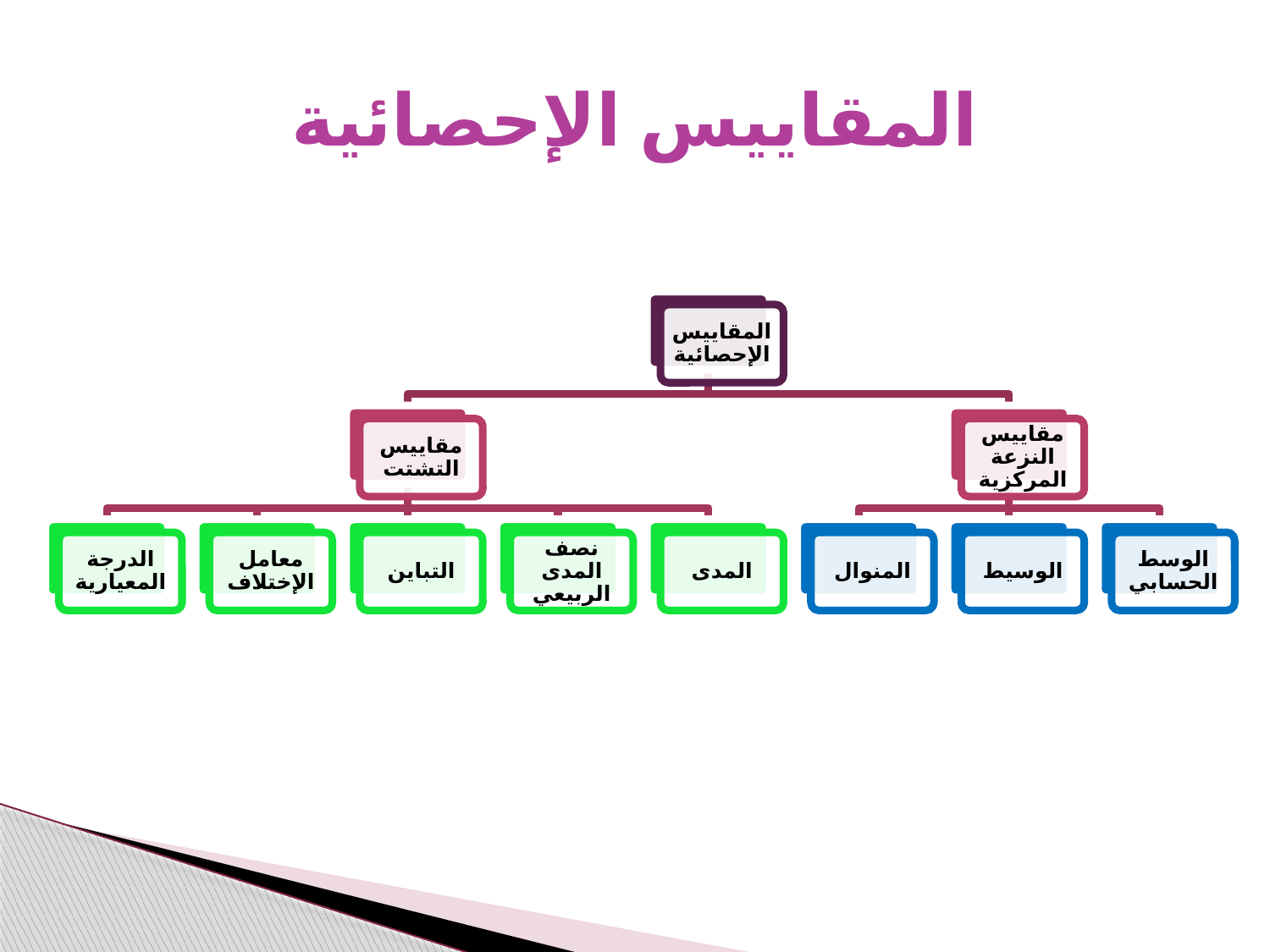

المقاييس الإحصائية
مقاييس التشتت
الدرجة المعيارية
معامل الإختلاف
التباين
نصف المدى الربيعي
المدى
مقاييس النزعة المركزية
المنوال
الوسيط
الوسط الحسابي
# المقاييس الإحصائية